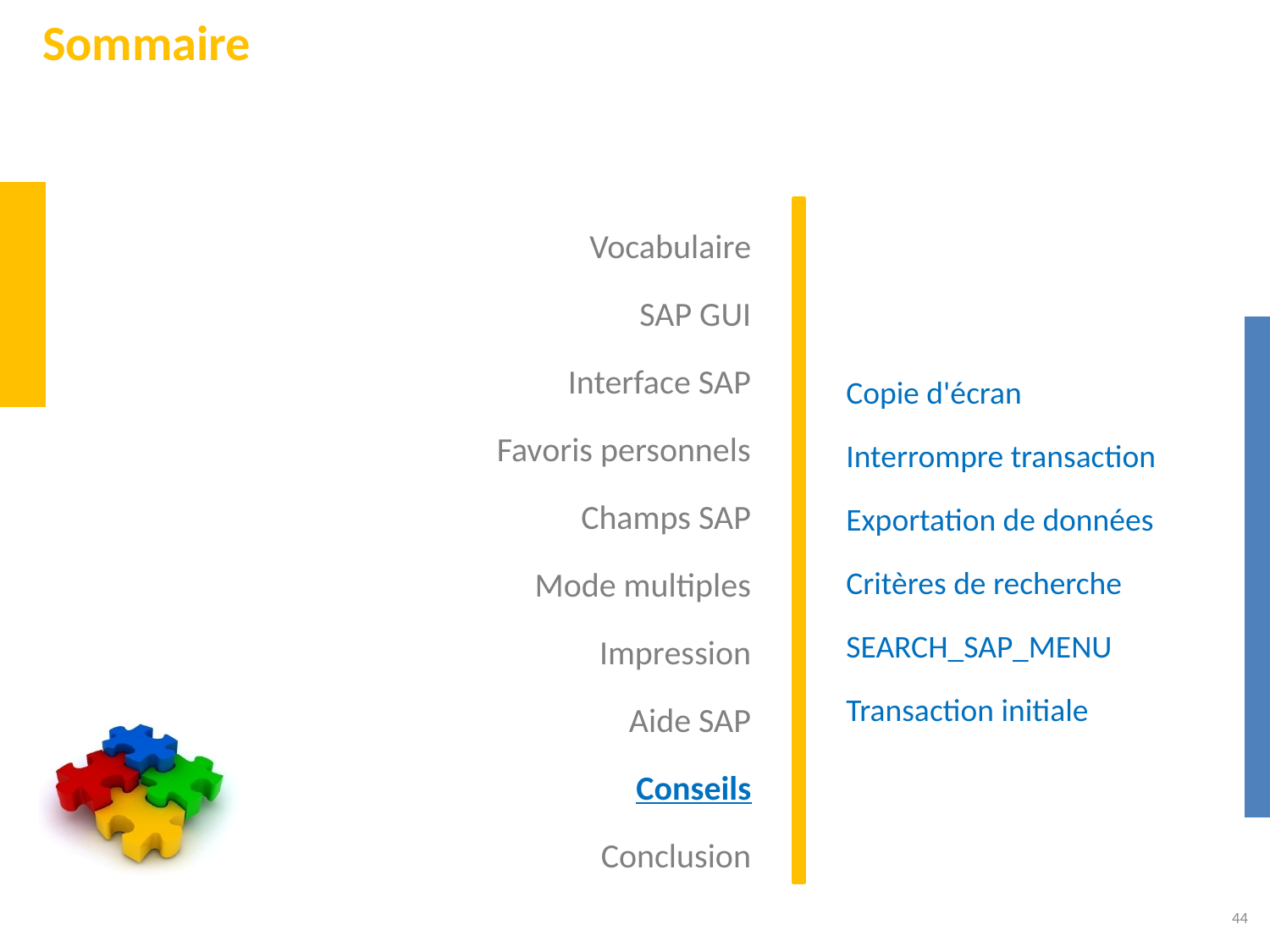

# Sommaire
Vocabulaire
SAP GUI
Interface SAP
Favoris personnels
Champs SAP
Mode multiples
Impression
Aide SAP
Conseils
Conclusion

Copie d'écran
Interrompre transaction
Exportation de données
Critères de recherche
SEARCH_SAP_MENU
Transaction initiale
44